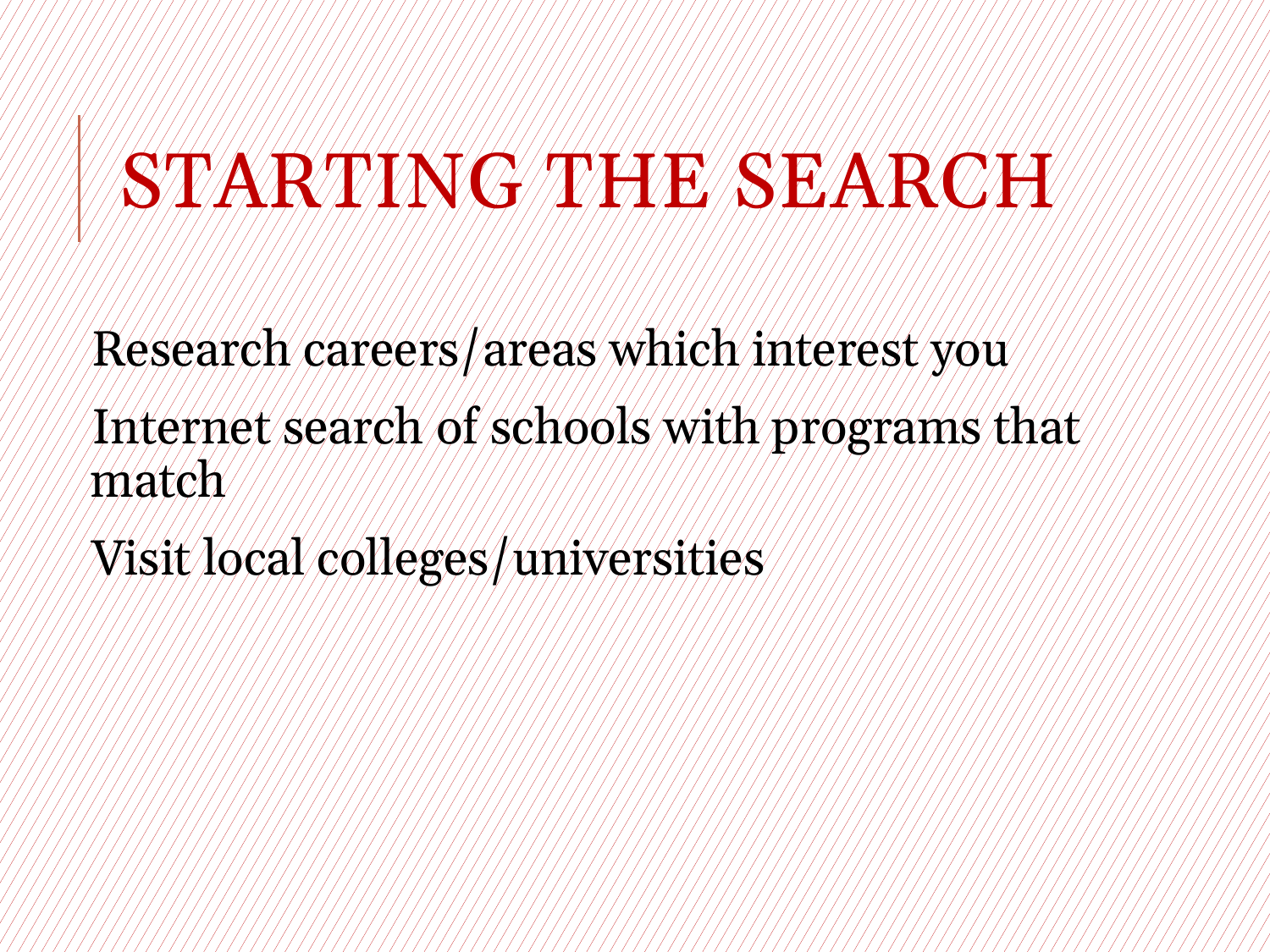

# Starting the search

Research careers/areas which interest you
Internet search of schools with programs that match
Visit local colleges/universities